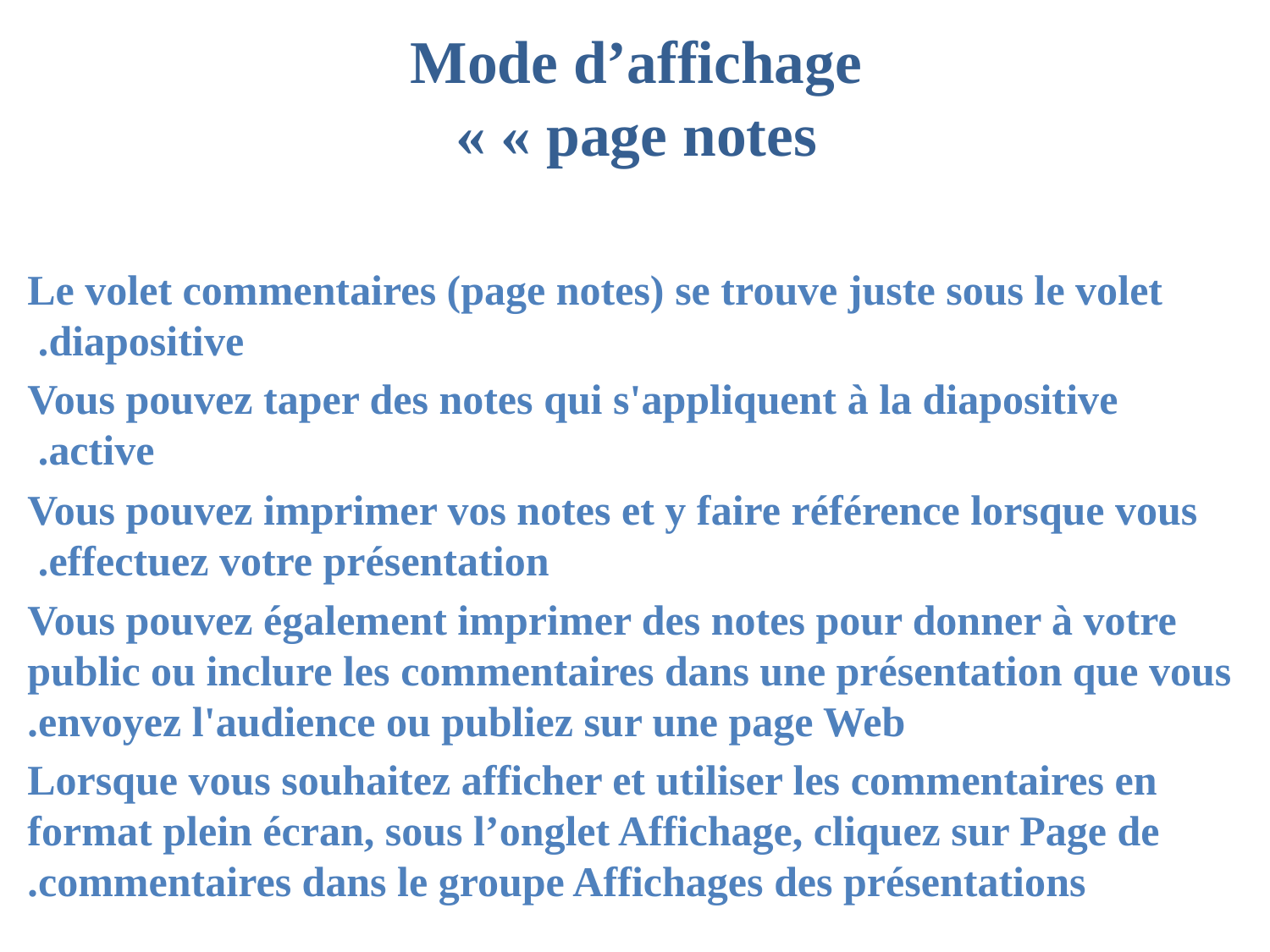

# Mode d’affichage « page notes »
Le volet commentaires (page notes) se trouve juste sous le volet diapositive.
Vous pouvez taper des notes qui s'appliquent à la diapositive active.
Vous pouvez imprimer vos notes et y faire référence lorsque vous effectuez votre présentation.
Vous pouvez également imprimer des notes pour donner à votre public ou inclure les commentaires dans une présentation que vous envoyez l'audience ou publiez sur une page Web.
Lorsque vous souhaitez afficher et utiliser les commentaires en format plein écran, sous l’onglet Affichage, cliquez sur Page de commentaires dans le groupe Affichages des présentations.